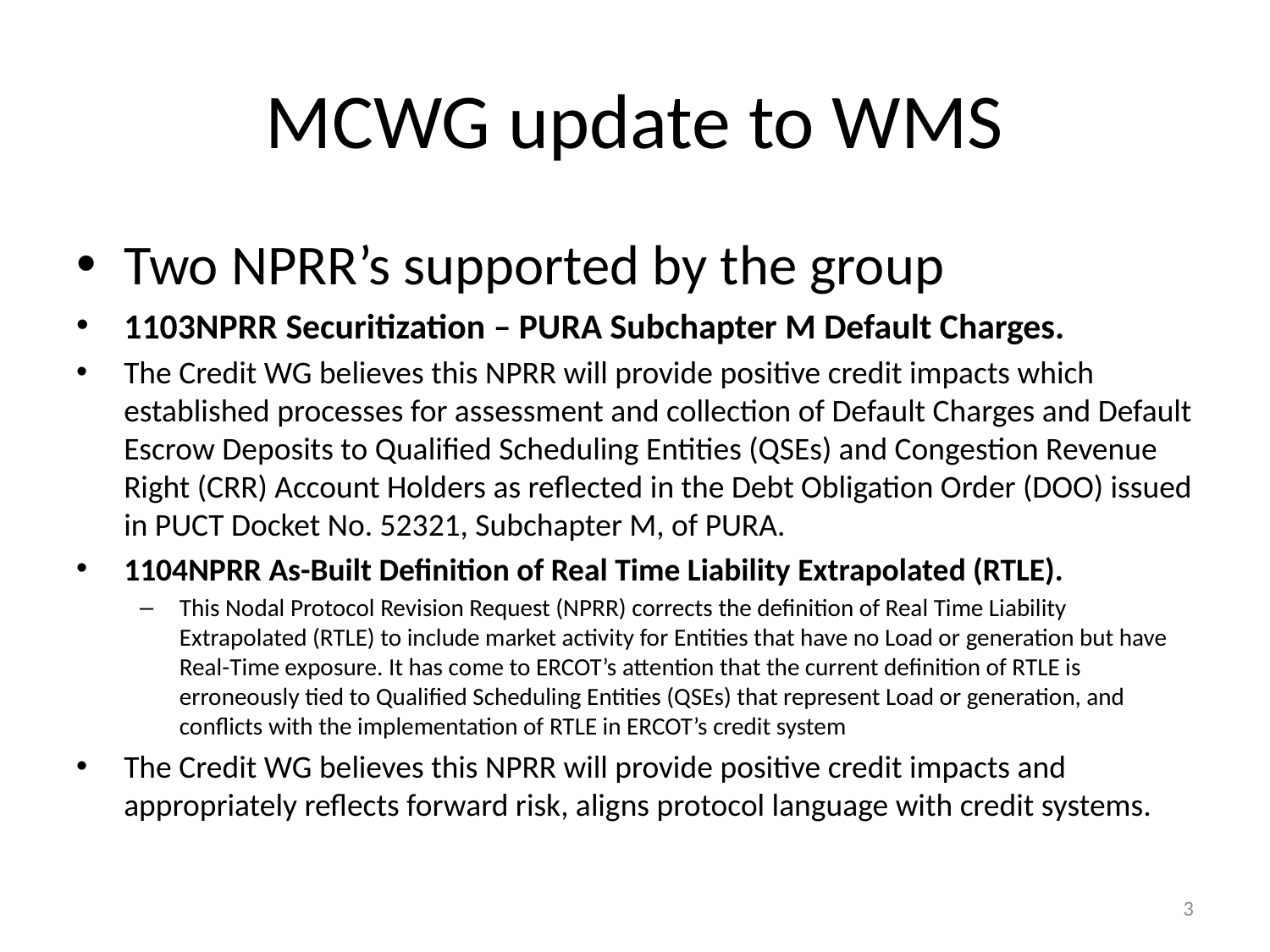

# MCWG update to WMS
Two NPRR’s supported by the group
1103NPRR Securitization – PURA Subchapter M Default Charges.
The Credit WG believes this NPRR will provide positive credit impacts which established processes for assessment and collection of Default Charges and Default Escrow Deposits to Qualified Scheduling Entities (QSEs) and Congestion Revenue Right (CRR) Account Holders as reflected in the Debt Obligation Order (DOO) issued in PUCT Docket No. 52321, Subchapter M, of PURA.
1104NPRR As-Built Definition of Real Time Liability Extrapolated (RTLE).
This Nodal Protocol Revision Request (NPRR) corrects the definition of Real Time Liability Extrapolated (RTLE) to include market activity for Entities that have no Load or generation but have Real-Time exposure. It has come to ERCOT’s attention that the current definition of RTLE is erroneously tied to Qualified Scheduling Entities (QSEs) that represent Load or generation, and conflicts with the implementation of RTLE in ERCOT’s credit system
The Credit WG believes this NPRR will provide positive credit impacts and appropriately reflects forward risk, aligns protocol language with credit systems.

3